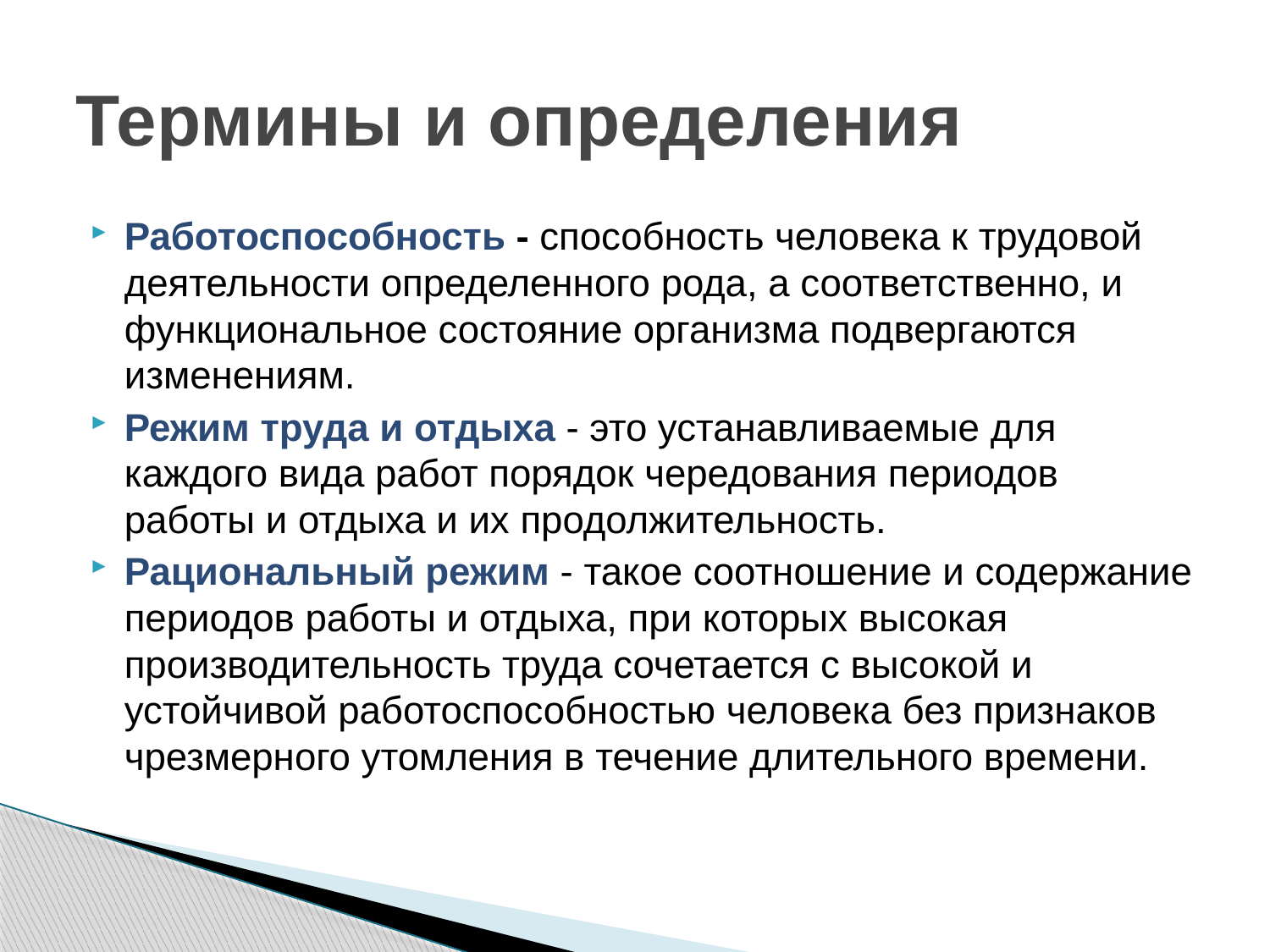

# Термины и определения
Работоспособность - способность человека к трудовой деятельности определенного рода, а соответственно, и функциональное состояние организма подвергаются изменениям.
Режим труда и отдыха - это устанавливаемые для каждого вида работ порядок чередования периодов работы и отдыха и их продолжительность.
Рациональный режим - такое соотношение и содержание периодов работы и отдыха, при которых высокая производительность труда сочетается с высокой и устойчивой работоспособностью человека без признаков чрезмерного утомления в течение длительного времени.